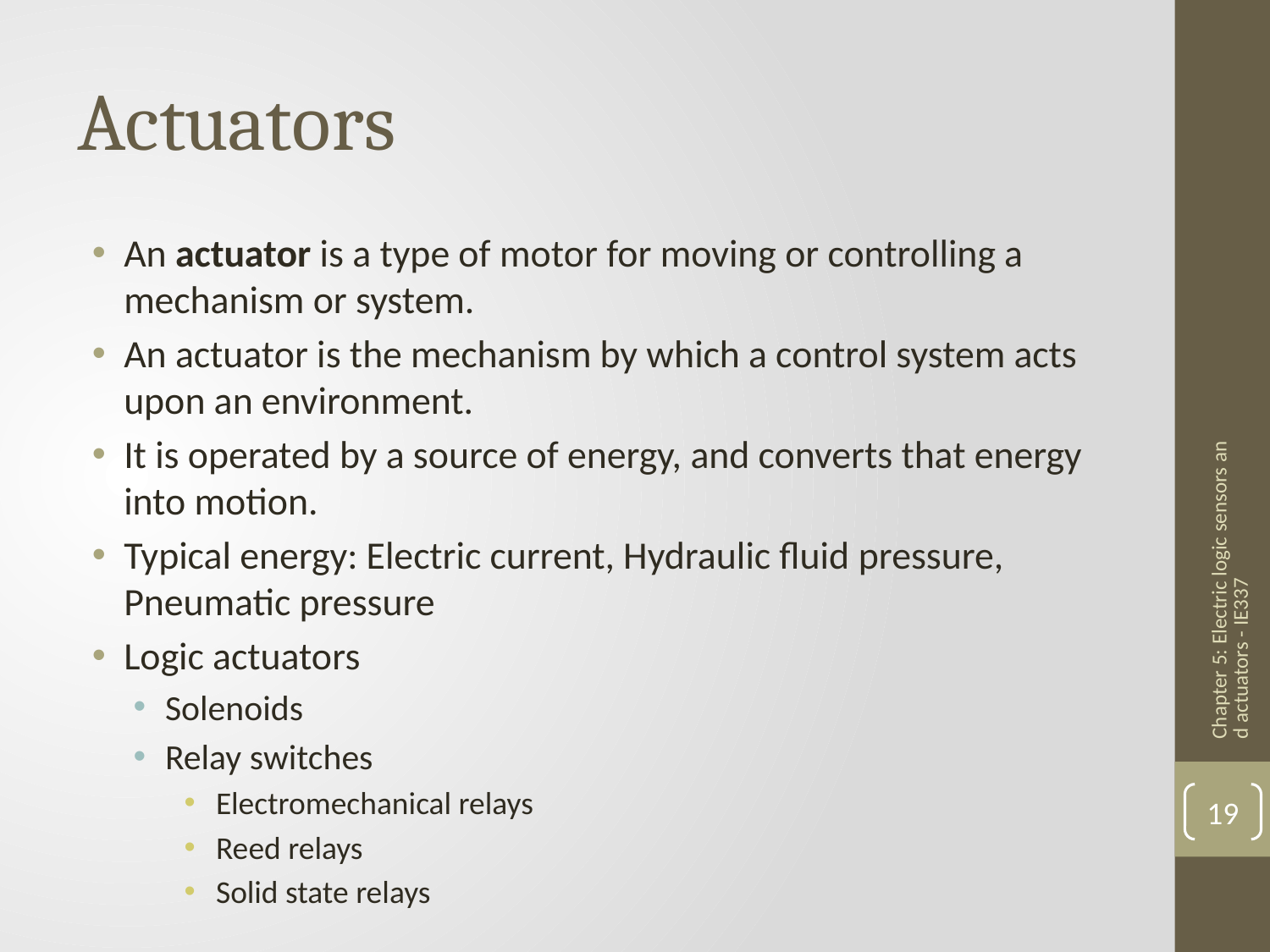

# Actuators
An actuator is a type of motor for moving or controlling a mechanism or system.
An actuator is the mechanism by which a control system acts upon an environment.
It is operated by a source of energy, and converts that energy into motion.
Typical energy: Electric current, Hydraulic fluid pressure, Pneumatic pressure
Logic actuators
Solenoids
Relay switches
Electromechanical relays
Reed relays
Solid state relays
Chapter 5: Electric logic sensors and actuators - IE337
19